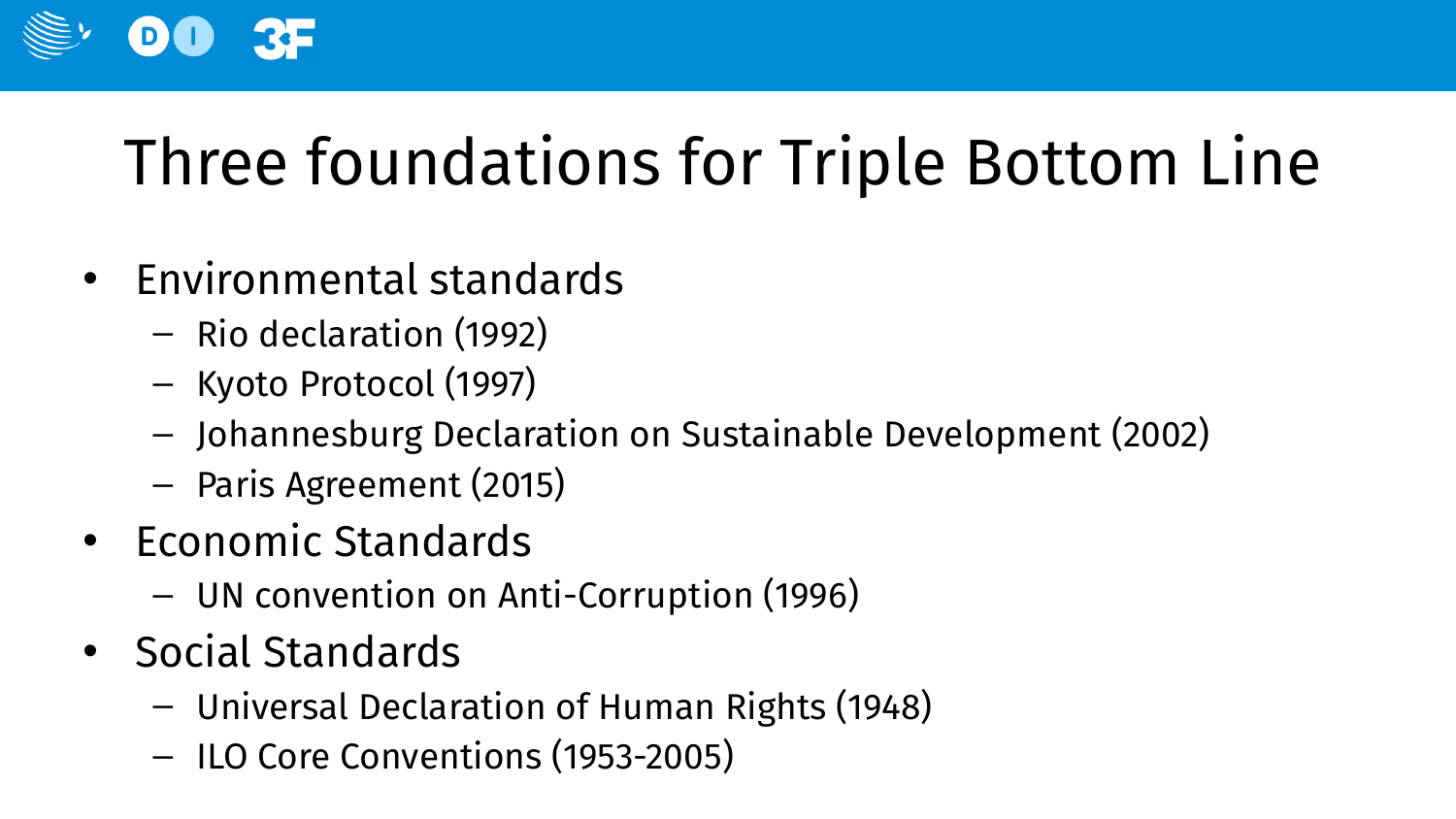

# Three foundations for Triple Bottom Line
Environmental standards
Rio declaration (1992)
Kyoto Protocol (1997)
Johannesburg Declaration on Sustainable Development (2002)
Paris Agreement (2015)
Economic Standards
UN convention on Anti-Corruption (1996)
Social Standards
Universal Declaration of Human Rights (1948)
ILO Core Conventions (1953-2005)